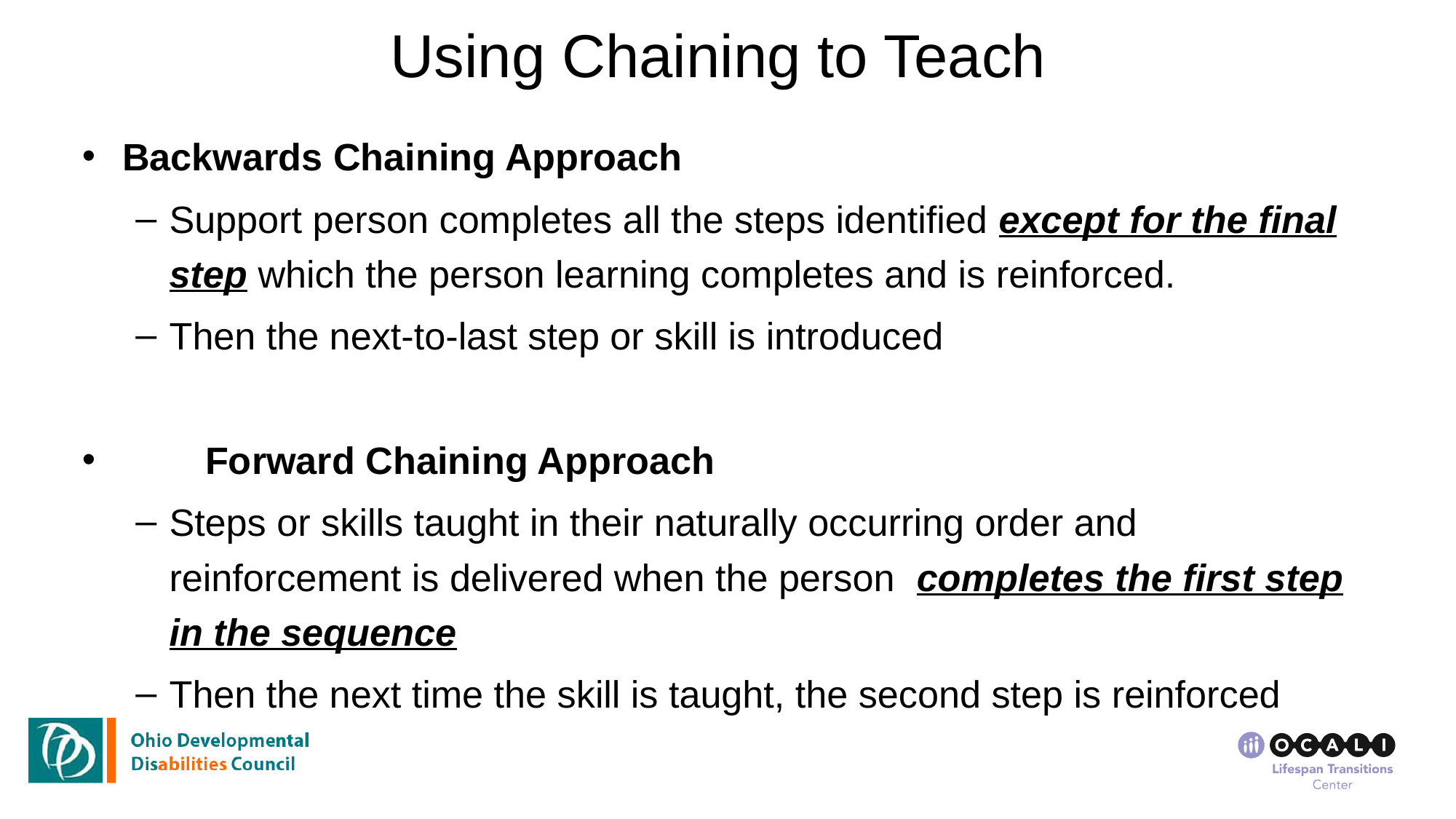

# Using Chaining to Teach
Backwards Chaining Approach
Support person completes all the steps identified except for the final step which the person learning completes and is reinforced.
Then the next-to-last step or skill is introduced

	Forward Chaining Approach
Steps or skills taught in their naturally occurring order and  reinforcement is delivered when the person  completes the first step in the sequence
Then the next time the skill is taught, the second step is reinforced